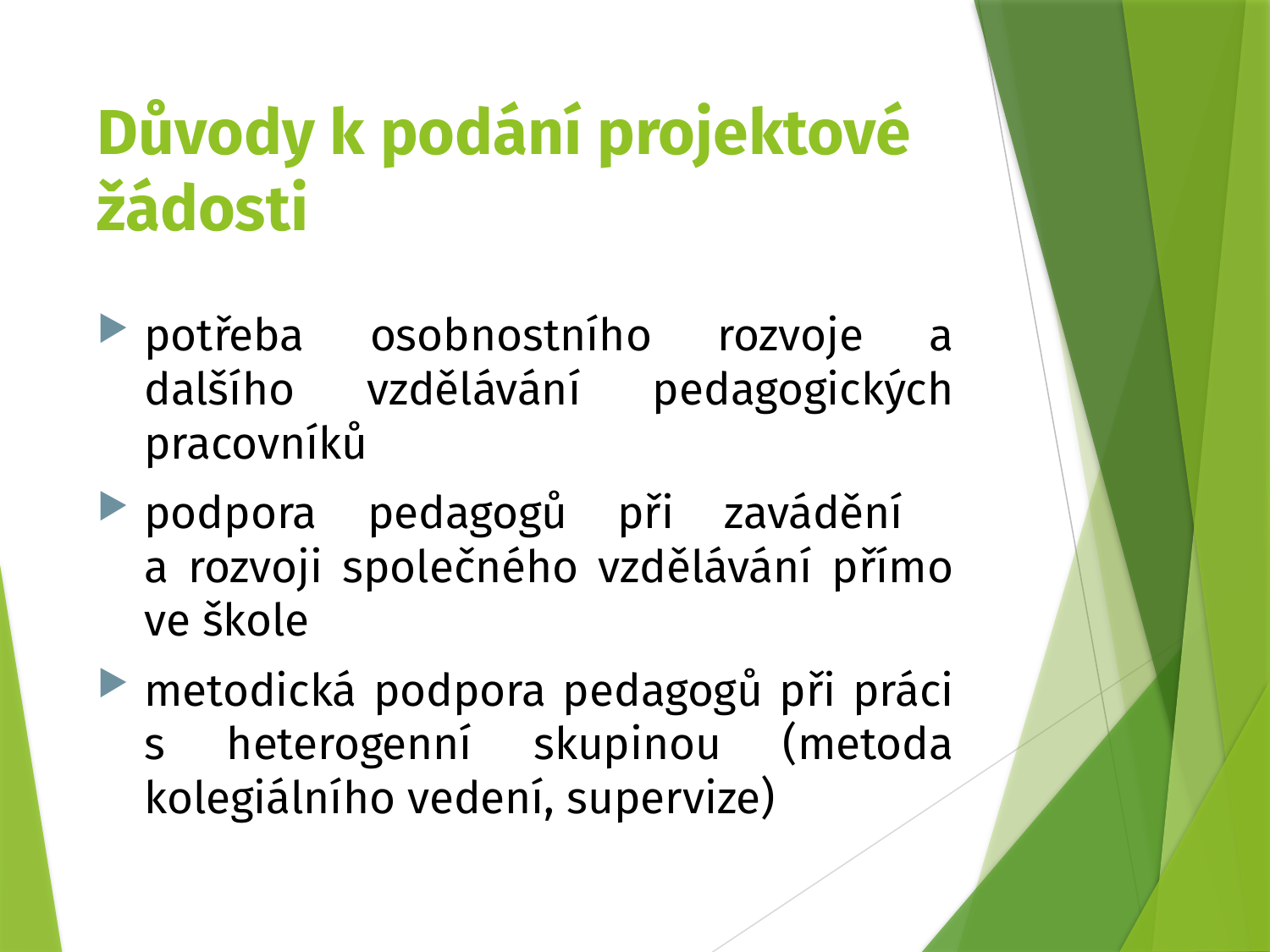

# Důvody k podání projektové žádosti
potřeba osobnostního rozvoje a dalšího vzdělávání pedagogických pracovníků
podpora pedagogů při zavádění
a rozvoji společného vzdělávání přímo ve škole
metodická podpora pedagogů při práci s heterogenní skupinou (metoda kolegiálního vedení, supervize)